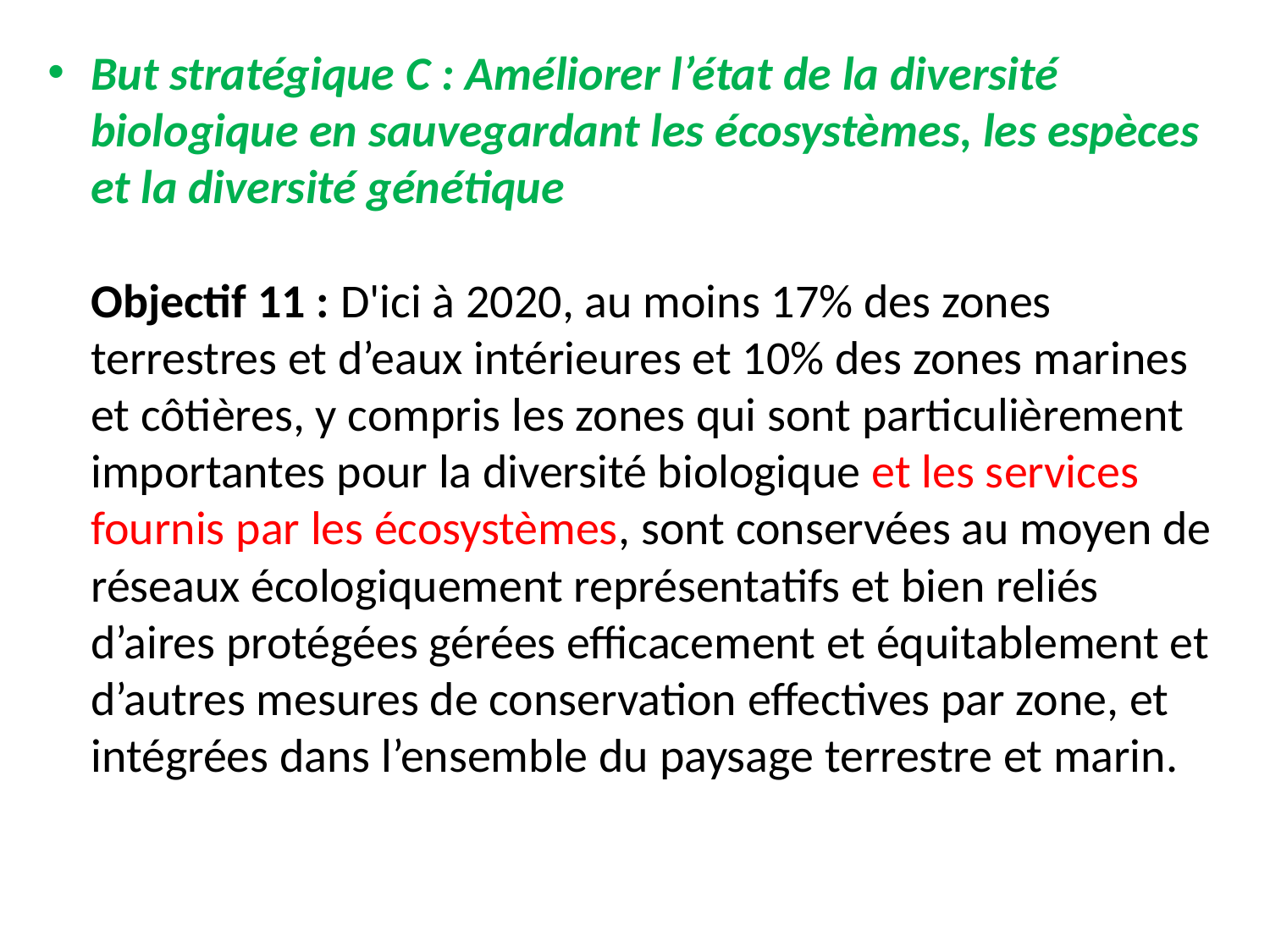

But stratégique C : Améliorer l’état de la diversité biologique en sauvegardant les écosystèmes, les espèces et la diversité génétique
Objectif 11 : D'ici à 2020, au moins 17% des zones terrestres et d’eaux intérieures et 10% des zones marines et côtières, y compris les zones qui sont particulièrement importantes pour la diversité biologique et les services fournis par les écosystèmes, sont conservées au moyen de réseaux écologiquement représentatifs et bien reliés d’aires protégées gérées efficacement et équitablement et d’autres mesures de conservation effectives par zone, et intégrées dans l’ensemble du paysage terrestre et marin.